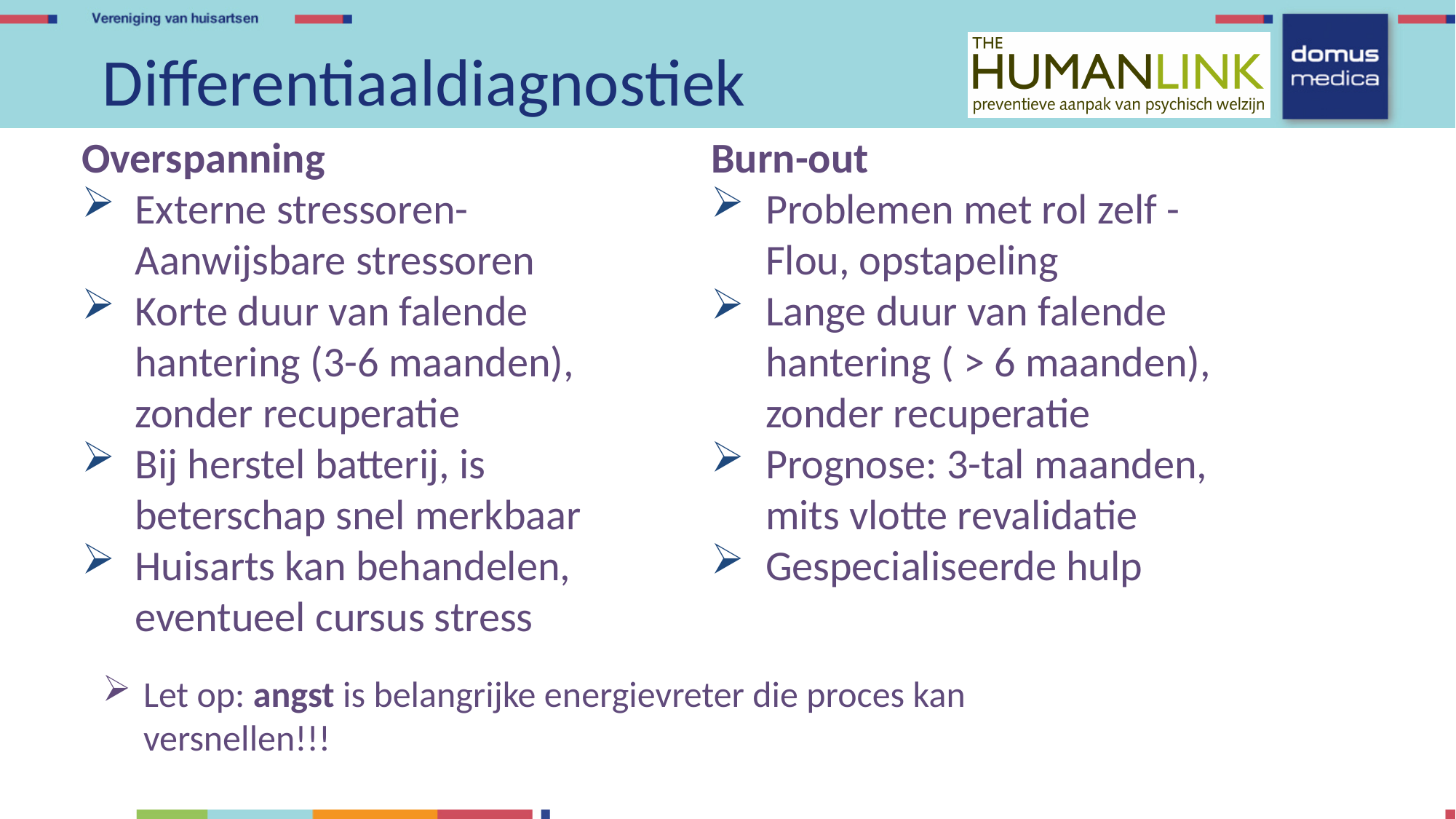

# Differentiaaldiagnostiek
Overspanning
Externe stressoren- Aanwijsbare stressoren
Korte duur van falende hantering (3-6 maanden), zonder recuperatie
Bij herstel batterij, is beterschap snel merkbaar
Huisarts kan behandelen, eventueel cursus stress

Burn-out
Problemen met rol zelf - Flou, opstapeling
Lange duur van falende hantering ( > 6 maanden), zonder recuperatie
Prognose: 3-tal maanden, mits vlotte revalidatie
Gespecialiseerde hulp
Let op: angst is belangrijke energievreter die proces kan versnellen!!!